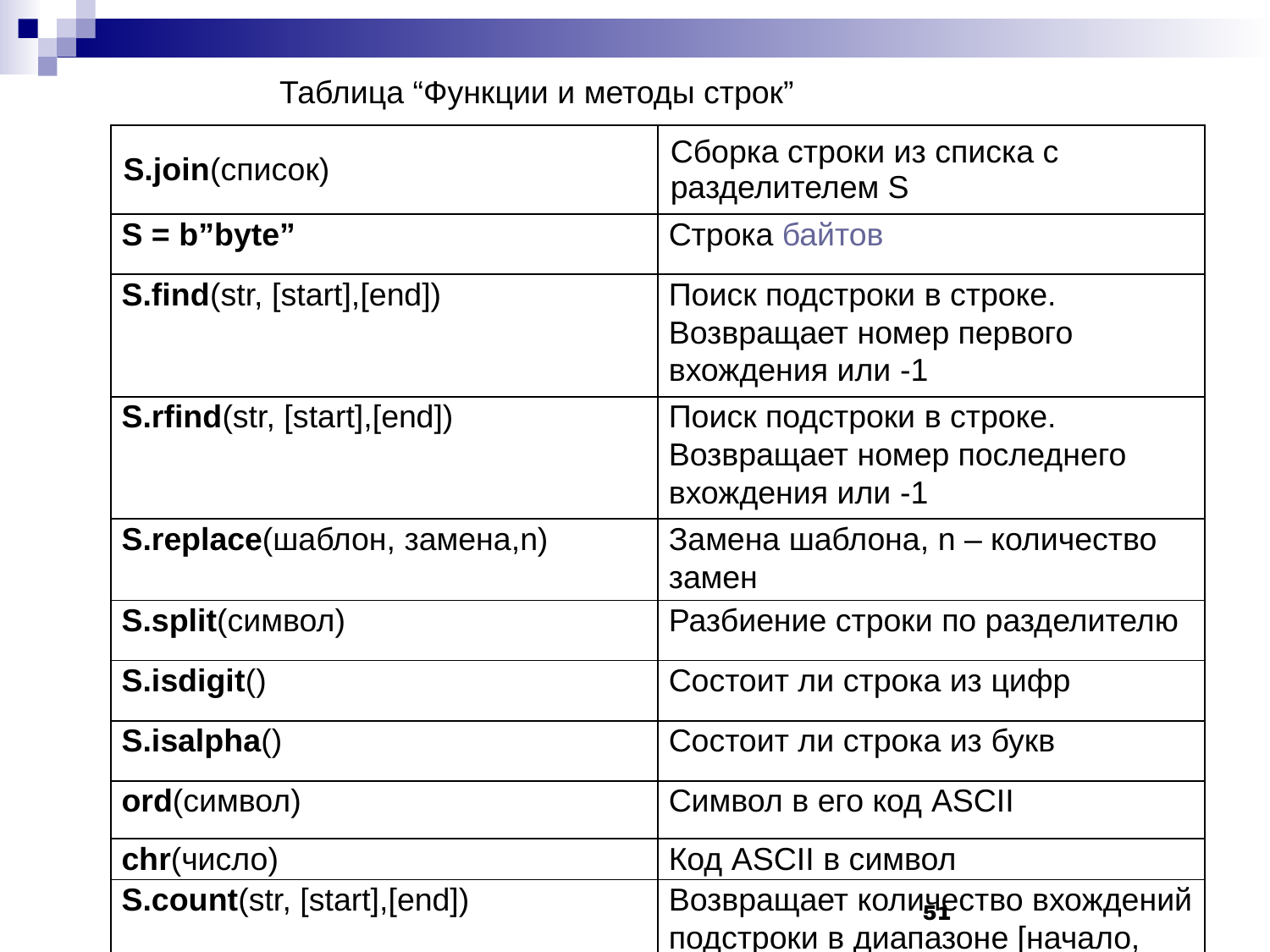

Таблица “Функции и методы строк”
| S.join(список) | Сборка строки из списка с разделителем S |
| --- | --- |
| S = b”byte” | Строка байтов |
| S.find(str, [start],[end]) | Поиск подстроки в строке. Возвращает номер первого вхождения или -1 |
| S.rfind(str, [start],[end]) | Поиск подстроки в строке. Возвращает номер последнего вхождения или -1 |
| S.replace(шаблон, замена,n) | Замена шаблона, n – количество замен |
| S.split(символ) | Разбиение строки по разделителю |
| S.isdigit() | Состоит ли строка из цифр |
| S.isalpha() | Состоит ли строка из букв |
| ord(символ) | Символ в его код ASCII |
| chr(число) | Код ASCII в символ |
| S.count(str, [start],[end]) | Возвращает количество вхождений подстроки в диапазоне [начало, конец] |
51